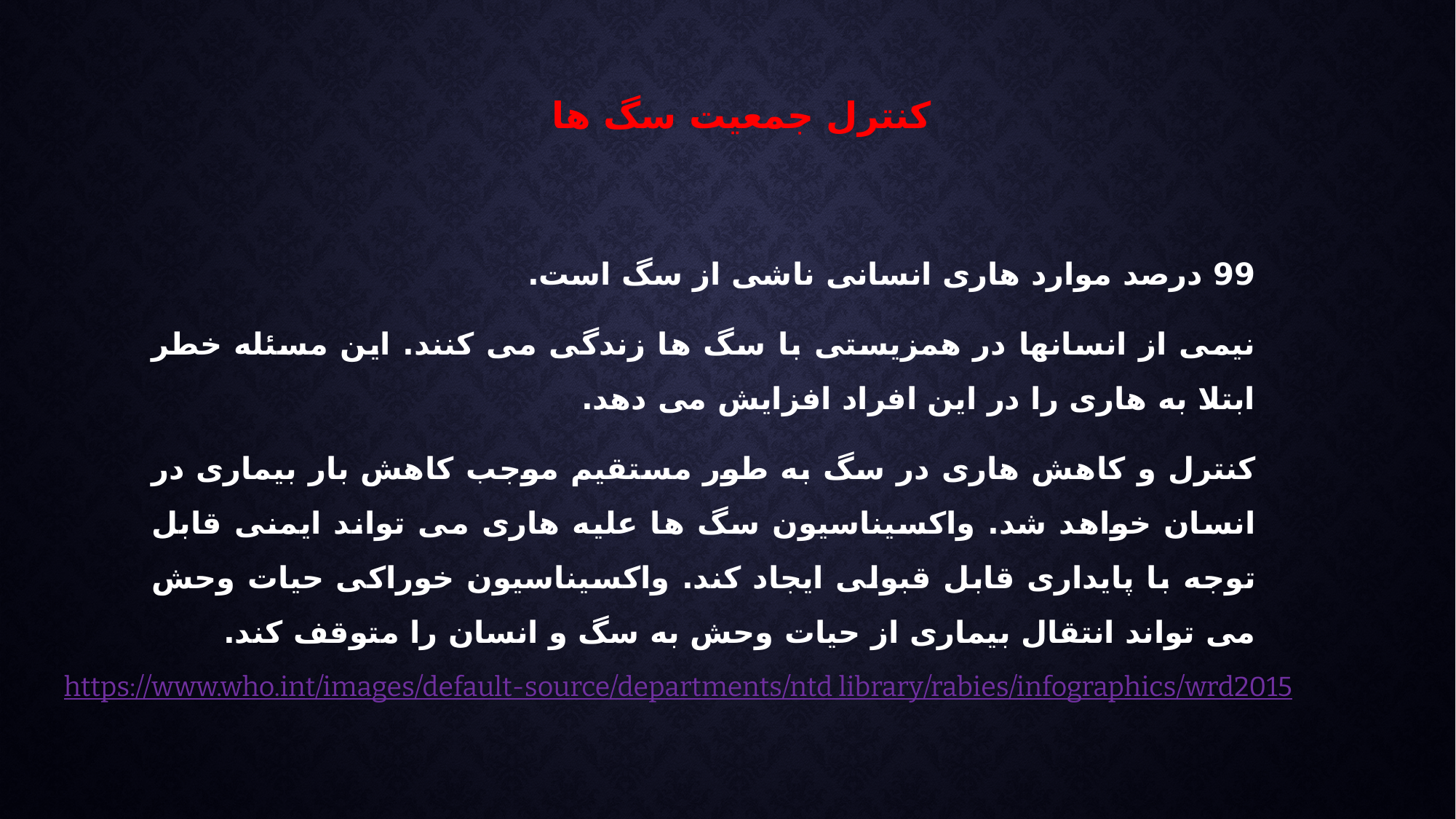

# کنترل جمعیت سگ ها
99 درصد موارد هاری انسانی ناشی از سگ است.
نیمی از انسانها در همزیستی با سگ ها زندگی می کنند. این مسئله خطر ابتلا به هاری را در این افراد افزایش می دهد.
کنترل و کاهش هاری در سگ به طور مستقیم موجب کاهش بار بیماری در انسان خواهد شد. واکسیناسیون سگ ها علیه هاری می تواند ایمنی قابل توجه با پایداری قابل قبولی ایجاد کند. واکسیناسیون خوراکی حیات وحش می تواند انتقال بیماری از حیات وحش به سگ و انسان را متوقف کند.

https://www.who.int/images/default-source/departments/ntd library/rabies/infographics/wrd2015